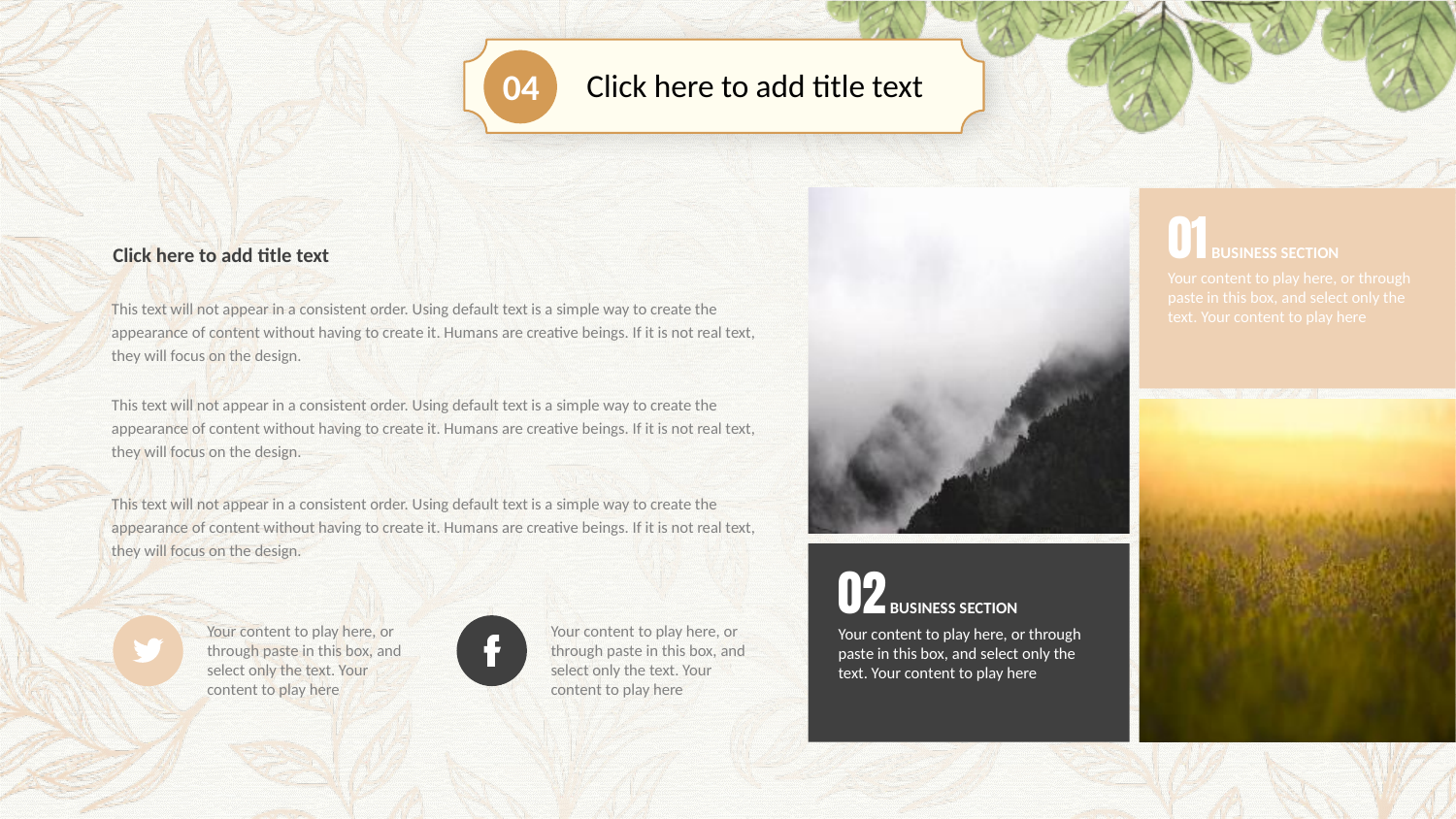

04
Click here to add title text

01 BUSINESS SECTION
Your content to play here, or through paste in this box, and select only the text. Your content to play here
Click here to add title text
This text will not appear in a consistent order. Using default text is a simple way to create the appearance of content without having to create it. Humans are creative beings. If it is not real text, they will focus on the design.
This text will not appear in a consistent order. Using default text is a simple way to create the appearance of content without having to create it. Humans are creative beings. If it is not real text, they will focus on the design.

This text will not appear in a consistent order. Using default text is a simple way to create the appearance of content without having to create it. Humans are creative beings. If it is not real text, they will focus on the design.

02 BUSINESS SECTION
Your content to play here, or through paste in this box, and select only the text. Your content to play here

Your content to play here, or through paste in this box, and select only the text. Your content to play here
Your content to play here, or through paste in this box, and select only the text. Your content to play here